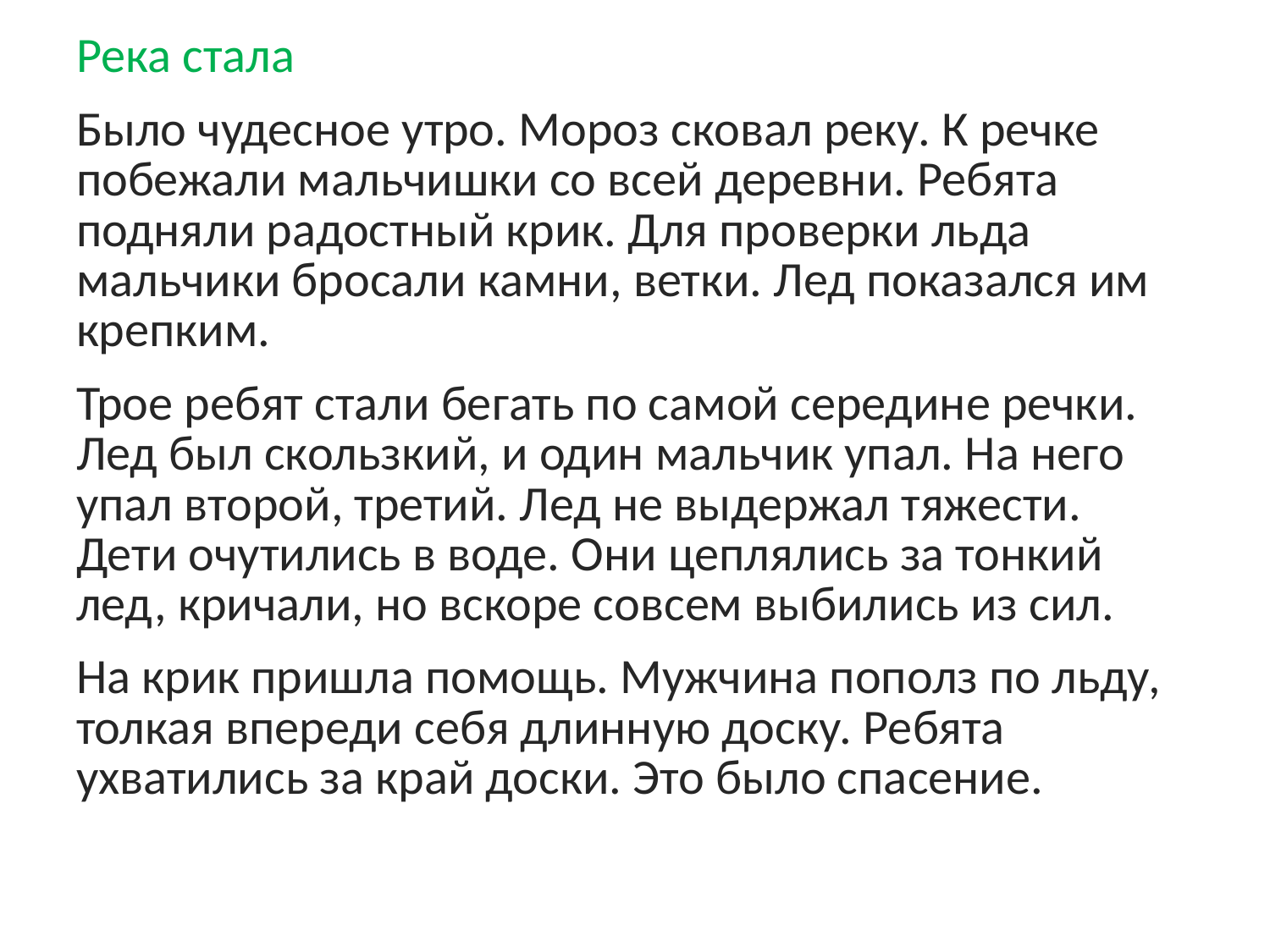

Река стала
Было чудесное утро. Мороз сковал реку. К речке побежали мальчишки со всей деревни. Ребята подняли радостный крик. Для проверки льда мальчики бросали камни, ветки. Лед показался им крепким.
Трое ребят стали бегать по самой середине речки. Лед был скользкий, и один мальчик упал. На него упал второй, третий. Лед не выдержал тяжести. Дети очутились в воде. Они цеплялись за тонкий лед, кричали, но вскоре совсем выбились из сил.
На крик пришла помощь. Мужчина пополз по льду, толкая впереди себя длинную доску. Ребята ухватились за край доски. Это было спасение.

#